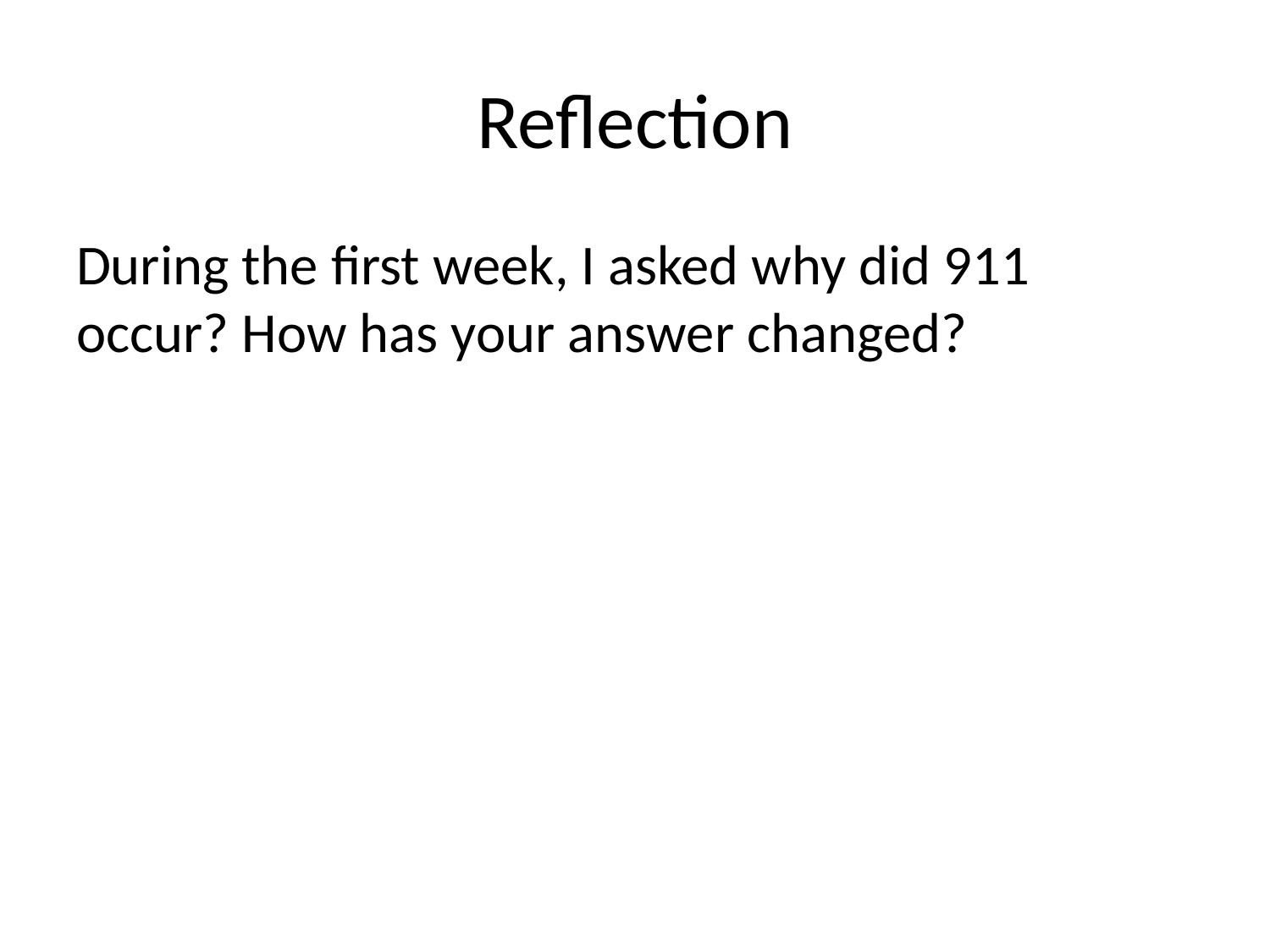

# Reflection
During the first week, I asked why did 911 occur? How has your answer changed?